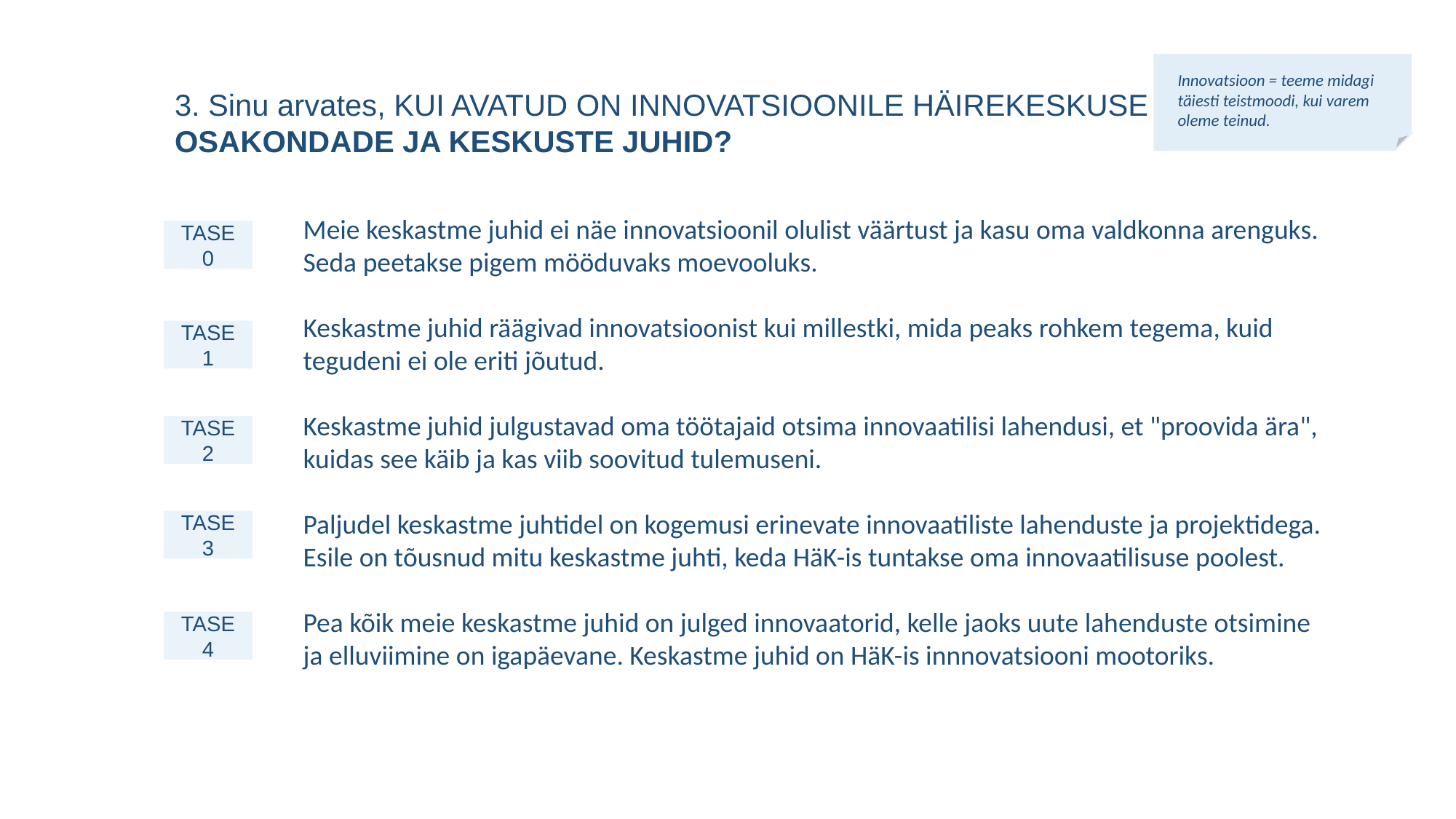

Innovatsioon = teeme midagi täiesti teistmoodi, kui varem oleme teinud.
3. Sinu arvates, KUI AVATUD ON INNOVATSIOONILE HÄIREKESKUSE OSAKONDADE JA KESKUSTE JUHID?
Meie keskastme juhid ei näe innovatsioonil olulist väärtust ja kasu oma valdkonna arenguks. Seda peetakse pigem mööduvaks moevooluks.

Keskastme juhid räägivad innovatsioonist kui millestki, mida peaks rohkem tegema, kuid tegudeni ei ole eriti jõutud.

Keskastme juhid julgustavad oma töötajaid otsima innovaatilisi lahendusi, et "proovida ära", kuidas see käib ja kas viib soovitud tulemuseni.

Paljudel keskastme juhtidel on kogemusi erinevate innovaatiliste lahenduste ja projektidega. Esile on tõusnud mitu keskastme juhti, keda HäK-is tuntakse oma innovaatilisuse poolest.

Pea kõik meie keskastme juhid on julged innovaatorid, kelle jaoks uute lahenduste otsimine ja elluviimine on igapäevane. Keskastme juhid on HäK-is innnovatsiooni mootoriks.
TASE 0
TASE 1
TASE 2
TASE 3
TASE 4